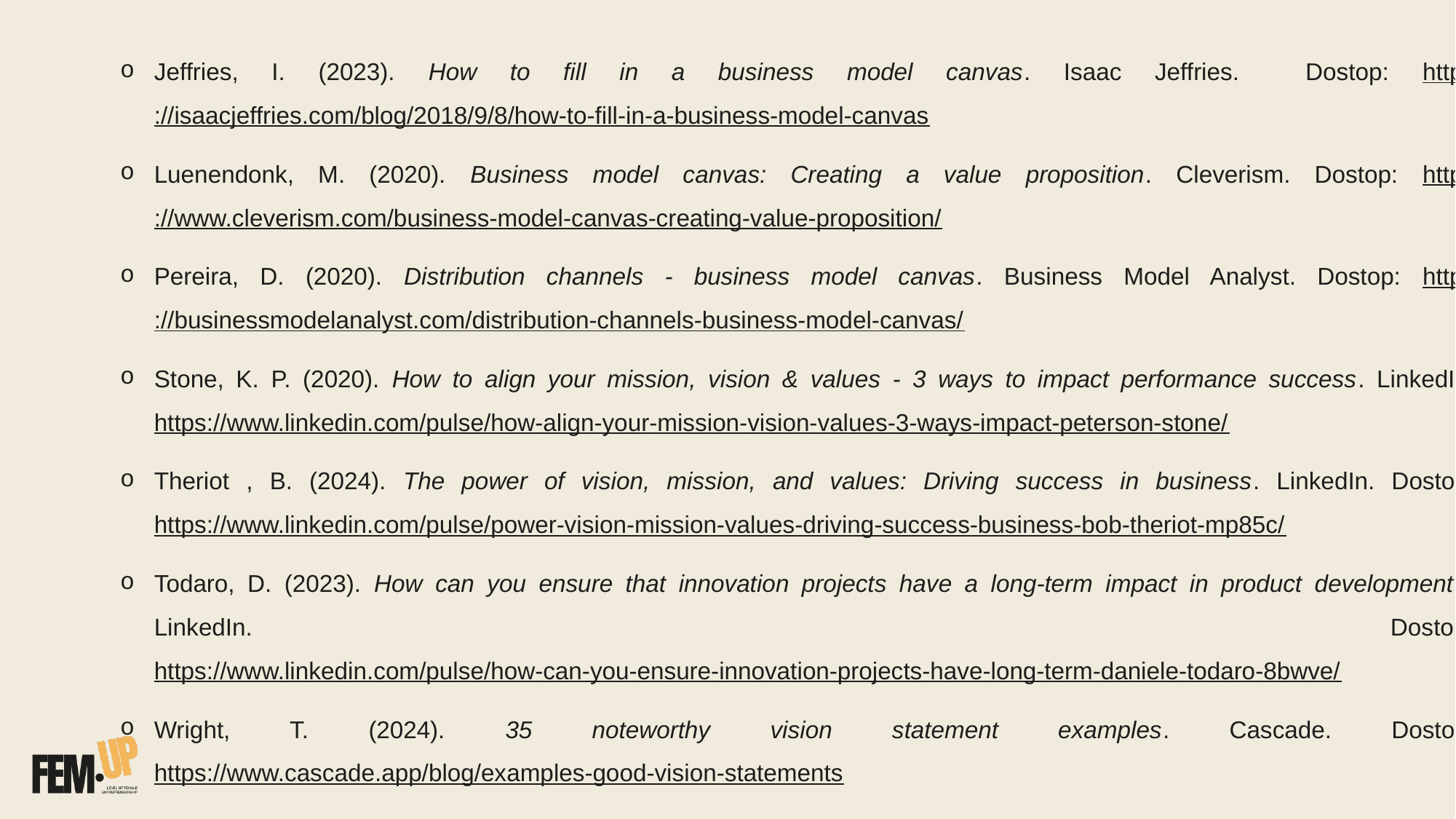

Jeffries, I. (2023). How to fill in a business model canvas. Isaac Jeffries.  Dostop: https://isaacjeffries.com/blog/2018/9/8/how-to-fill-in-a-business-model-canvas
Luenendonk, M. (2020). Business model canvas: Creating a value proposition. Cleverism. Dostop: https://www.cleverism.com/business-model-canvas-creating-value-proposition/
Pereira, D. (2020). Distribution channels - business model canvas. Business Model Analyst. Dostop: https://businessmodelanalyst.com/distribution-channels-business-model-canvas/
Stone, K. P. (2020). How to align your mission, vision & values - 3 ways to impact performance success. LinkedIn. https://www.linkedin.com/pulse/how-align-your-mission-vision-values-3-ways-impact-peterson-stone/
Theriot , B. (2024). The power of vision, mission, and values: Driving success in business. LinkedIn. Dostop: https://www.linkedin.com/pulse/power-vision-mission-values-driving-success-business-bob-theriot-mp85c/
Todaro, D. (2023). How can you ensure that innovation projects have a long-term impact in product development?. LinkedIn. Dostop: https://www.linkedin.com/pulse/how-can-you-ensure-innovation-projects-have-long-term-daniele-todaro-8bwve/
Wright, T. (2024). 35 noteworthy vision statement examples. Cascade. Dostop: https://www.cascade.app/blog/examples-good-vision-statements